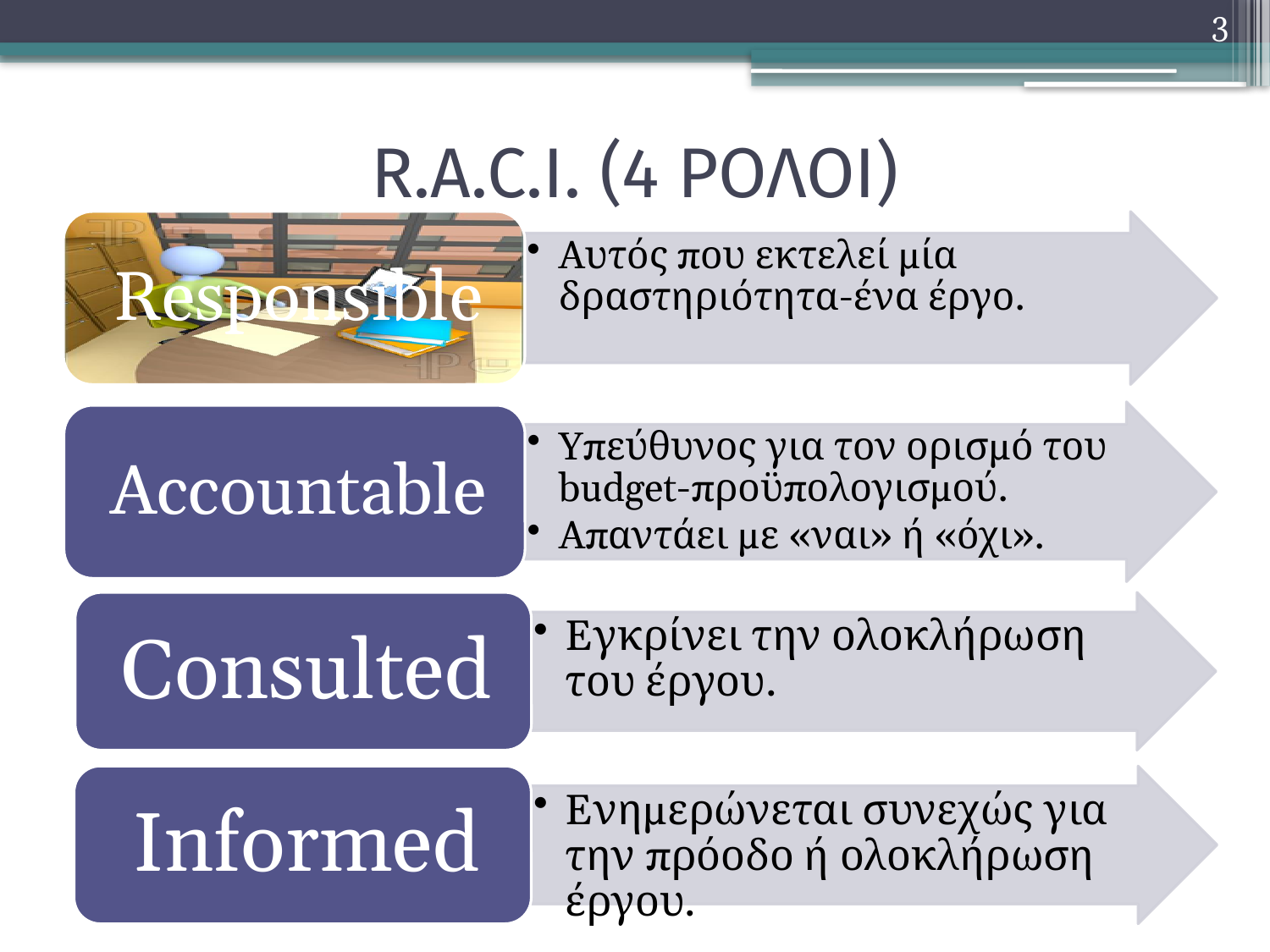

3
# R.A.C.I. (4 ΡΟΛΟΙ)
Αυτός που εκτελεί μία δραστηριότητα-ένα έργο.
Responsible
Υπεύθυνος για τον ορισμό του budget-προϋπολογισμού.
Απαντάει με «ναι» ή «όχι».
Accountable
Εγκρίνει την ολοκλήρωση του έργου.
Consulted
Eνημερώνεται συνεχώς για την πρόοδο ή ολοκλήρωση έργου.
Informed